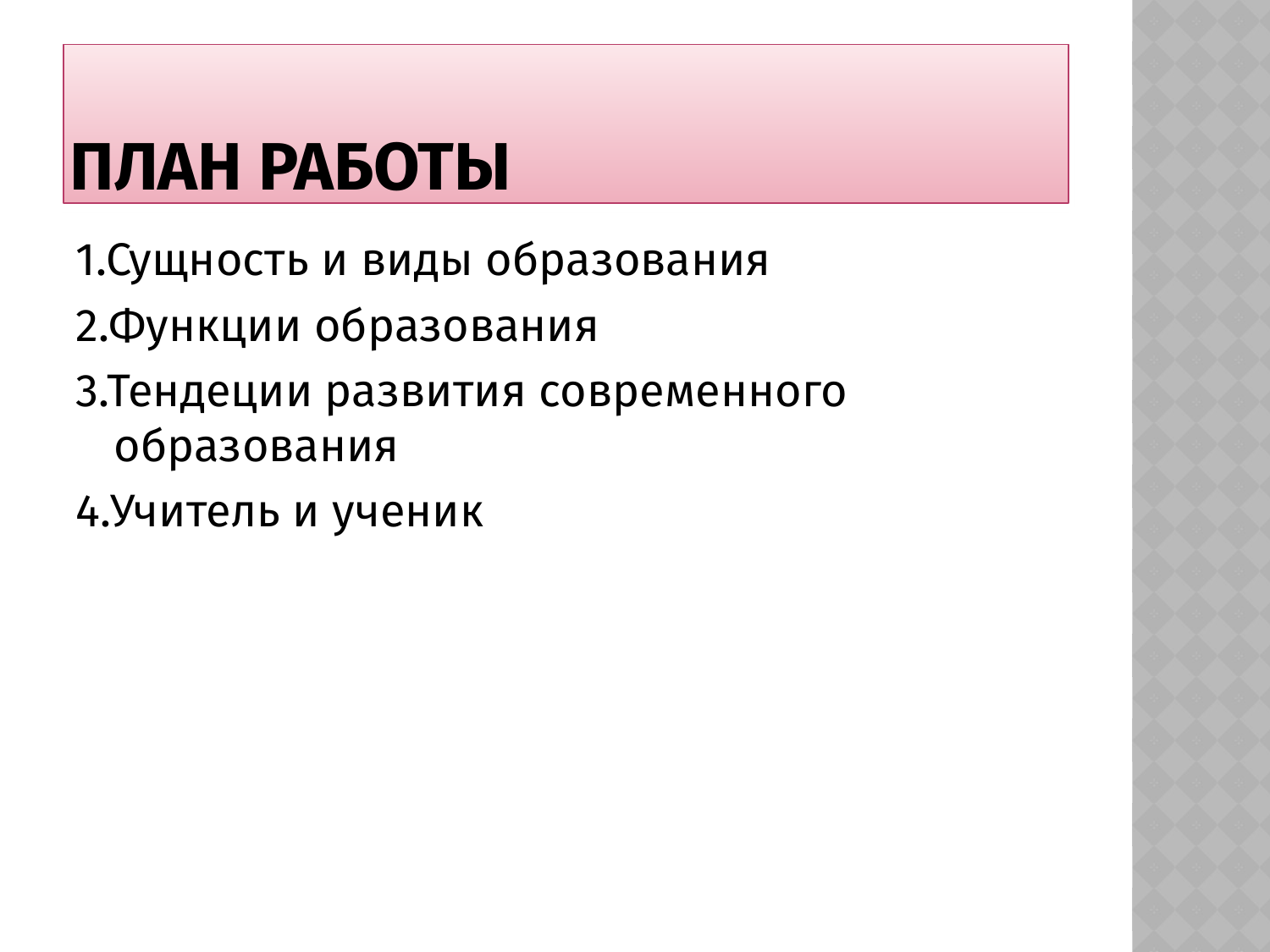

# План работы
1.Сущность и виды образования
2.Функции образования
3.Тендеции развития современного образования
4.Учитель и ученик